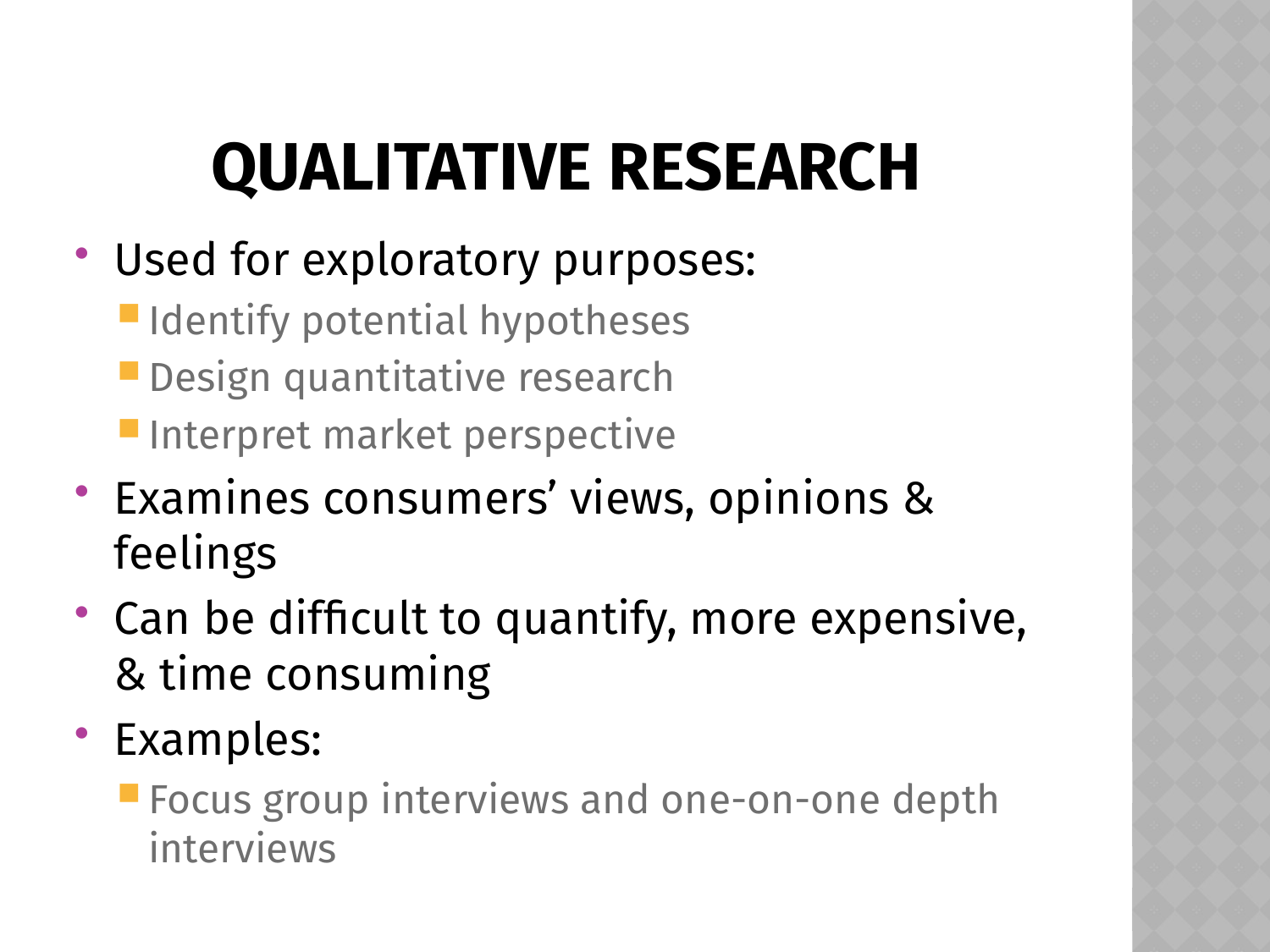

# Qualitative Research
Used for exploratory purposes:
Identify potential hypotheses
Design quantitative research
Interpret market perspective
Examines consumers’ views, opinions & feelings
Can be difficult to quantify, more expensive, & time consuming
Examples:
Focus group interviews and one-on-one depth interviews